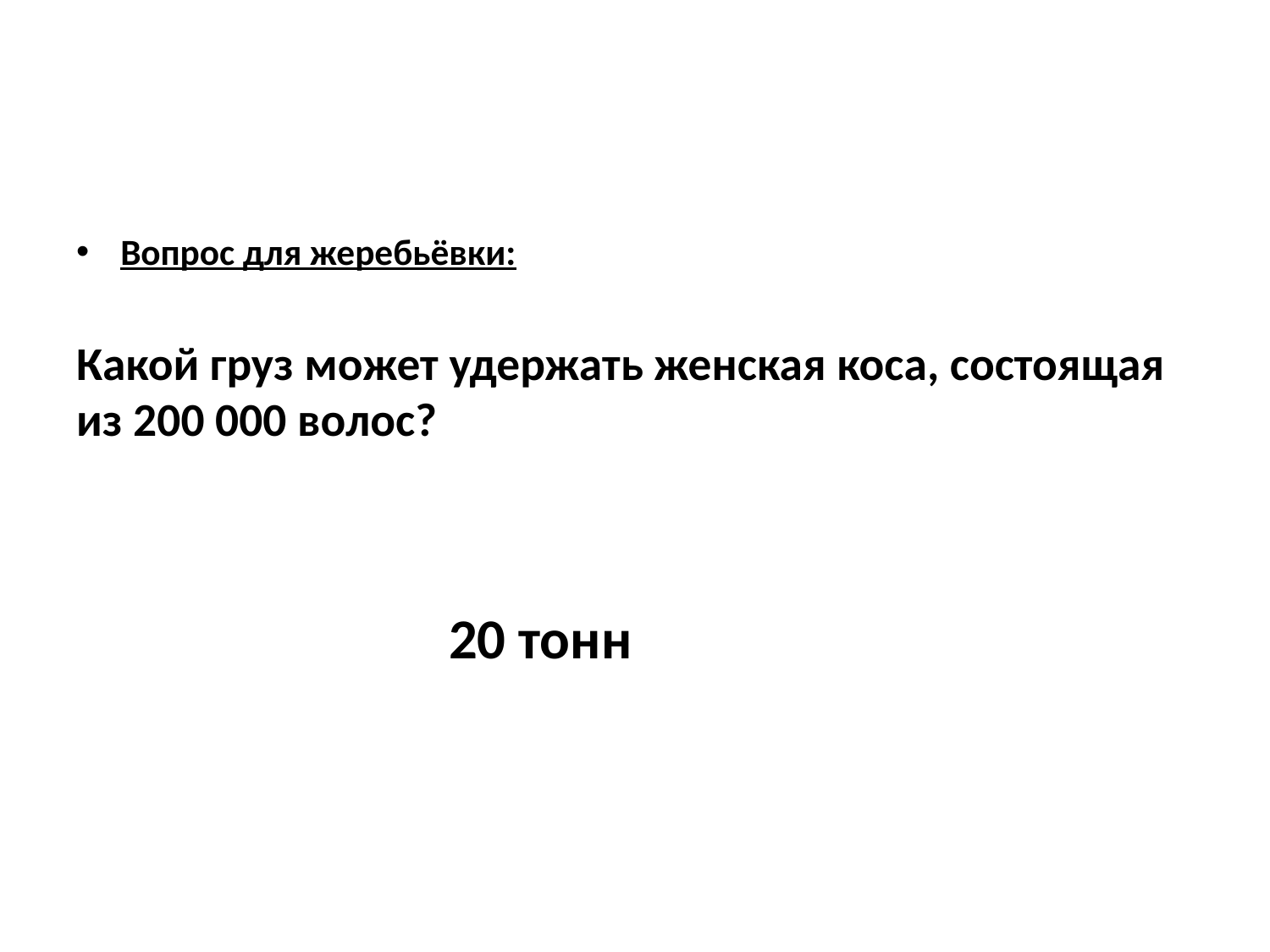

Вопрос для жеребьёвки:

Какой груз может удержать женская коса, состоящая из 200 000 волос?

20 тонн